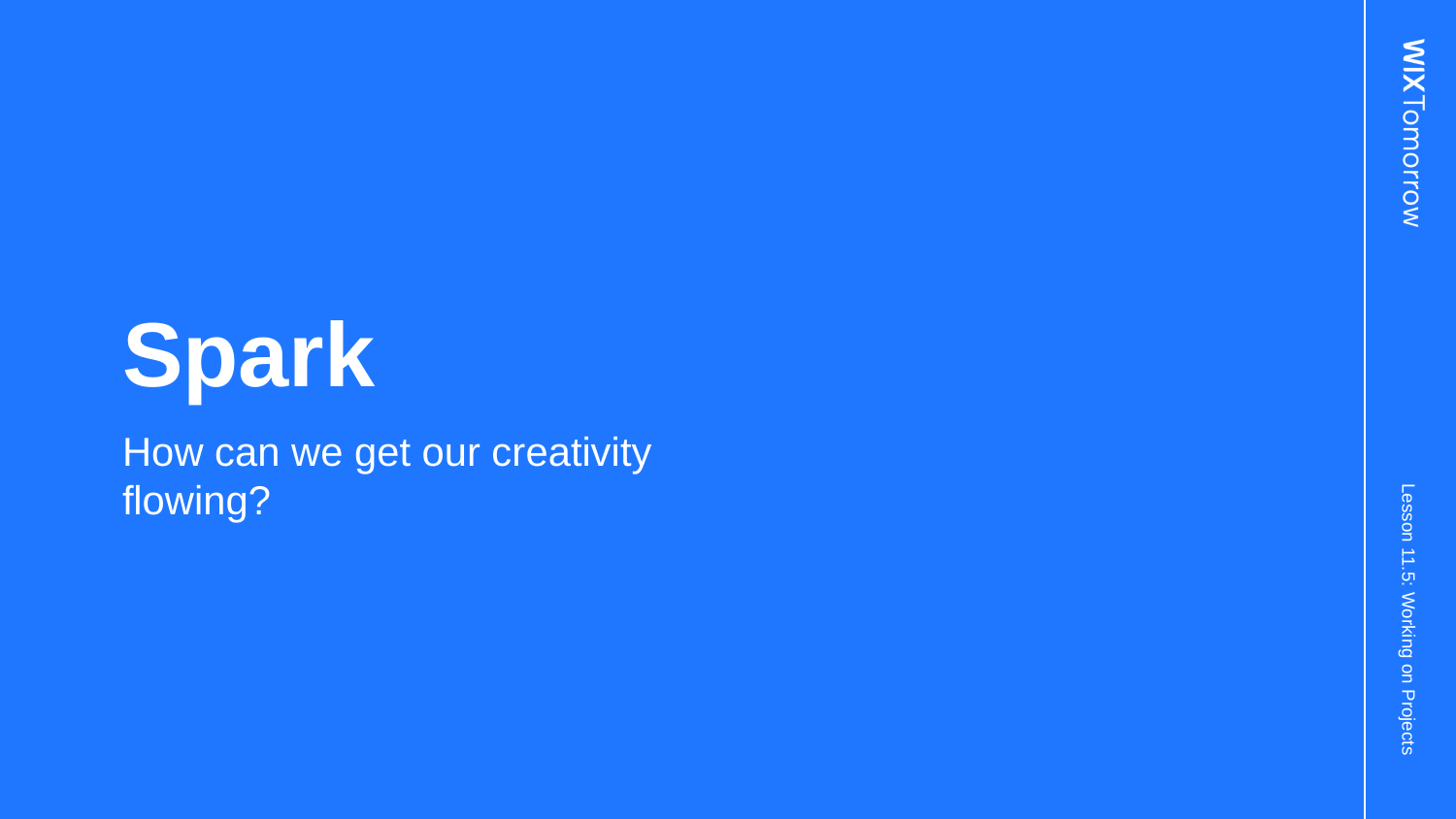

# Spark
How can we get our creativity flowing?